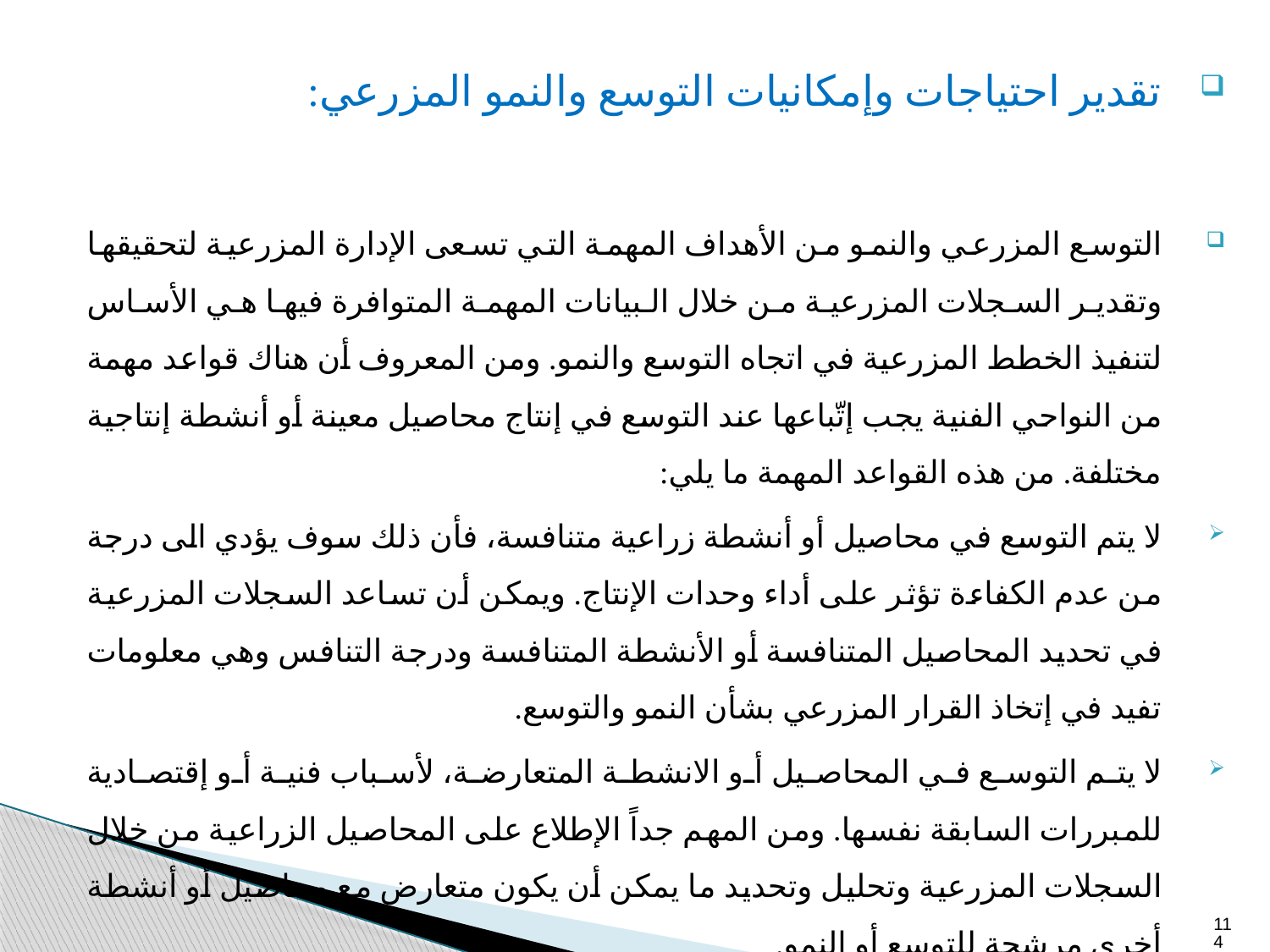

تقدير احتياجات وإمكانيات التوسع والنمو المزرعي:

التوسع المزرعي والنمو من الأهداف المهمة التي تسعى الإدارة المزرعية لتحقيقها وتقدير السجلات المزرعية من خلال البيانات المهمة المتوافرة فيها هي الأساس لتنفيذ الخطط المزرعية في اتجاه التوسع والنمو. ومن المعروف أن هناك قواعد مهمة من النواحي الفنية يجب إتّباعها عند التوسع في إنتاج محاصيل معينة أو أنشطة إنتاجية مختلفة. من هذه القواعد المهمة ما يلي:
لا يتم التوسع في محاصيل أو أنشطة زراعية متنافسة، فأن ذلك سوف يؤدي الى درجة من عدم الكفاءة تؤثر على أداء وحدات الإنتاج. ويمكن أن تساعد السجلات المزرعية في تحديد المحاصيل المتنافسة أو الأنشطة المتنافسة ودرجة التنافس وهي معلومات تفيد في إتخاذ القرار المزرعي بشأن النمو والتوسع.
لا يتم التوسع في المحاصيل أو الانشطة المتعارضة، لأسباب فنية أو إقتصادية للمبررات السابقة نفسها. ومن المهم جداً الإطلاع على المحاصيل الزراعية من خلال السجلات المزرعية وتحليل وتحديد ما يمكن أن يكون متعارض مع محاصيل أو أنشطة أخرى مرشحة للتوسع أو النمو.
114